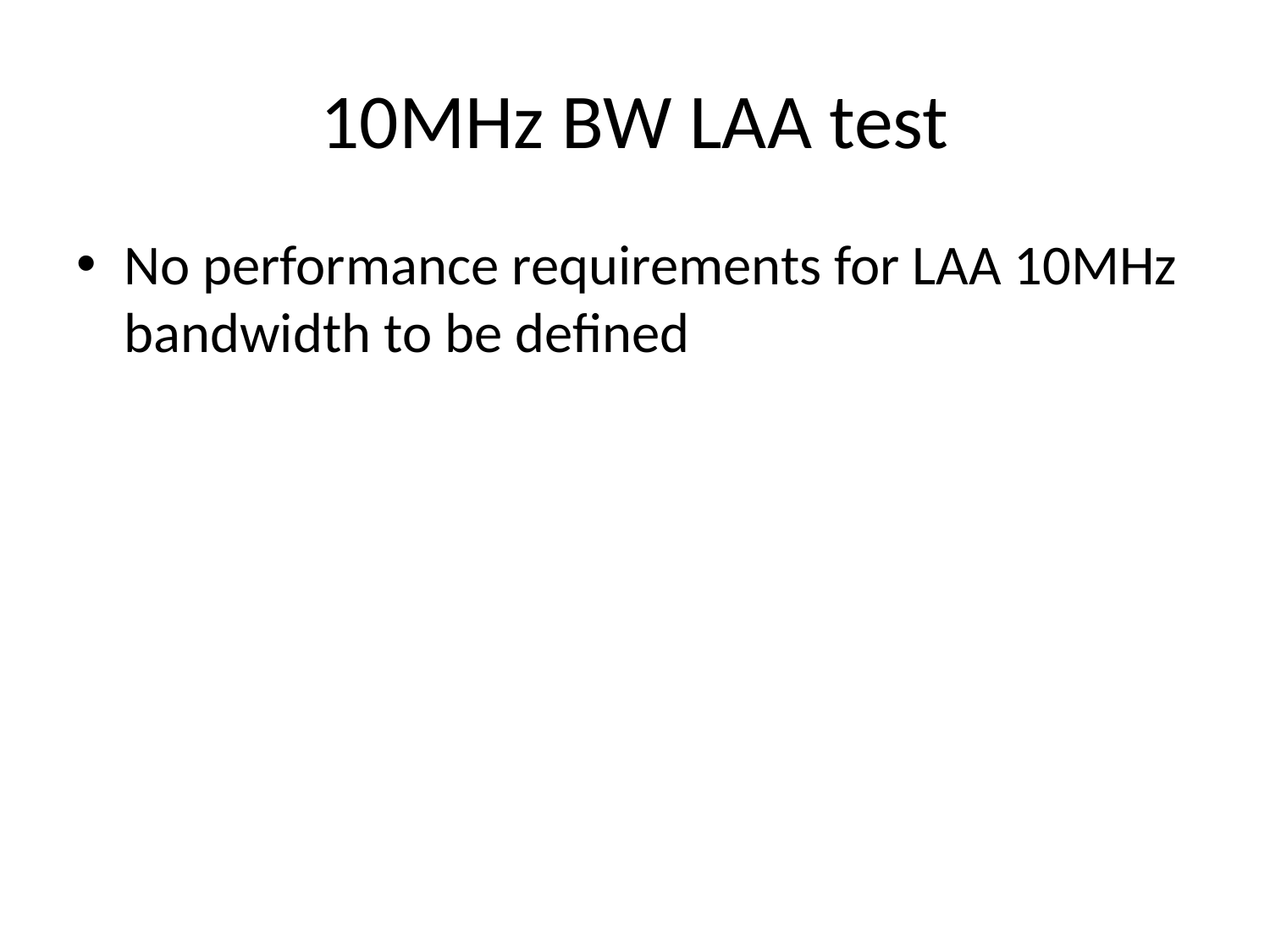

# 10MHz BW LAA test
No performance requirements for LAA 10MHz bandwidth to be defined